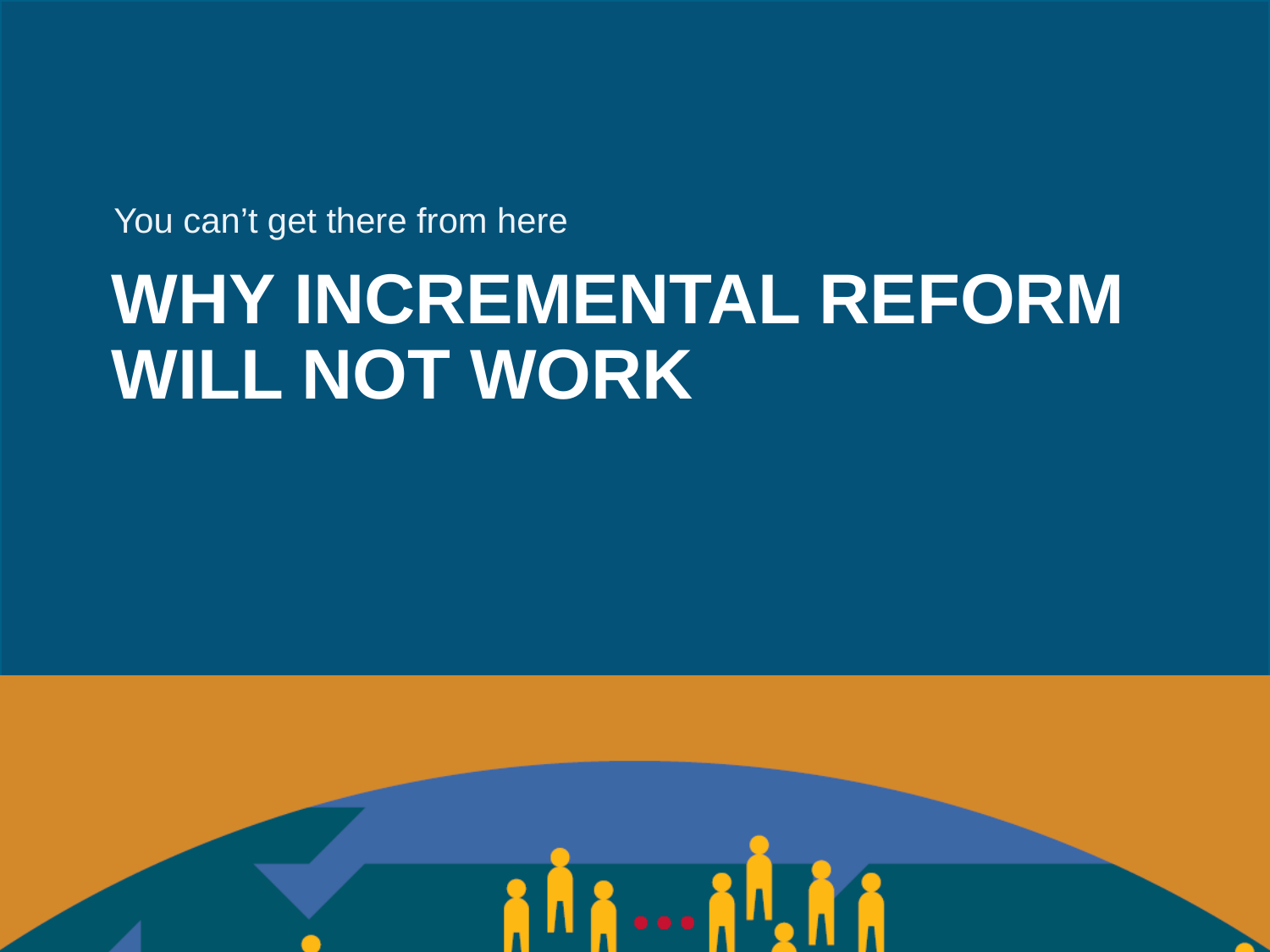

You can’t get there from here
# Why incremental reform will not work